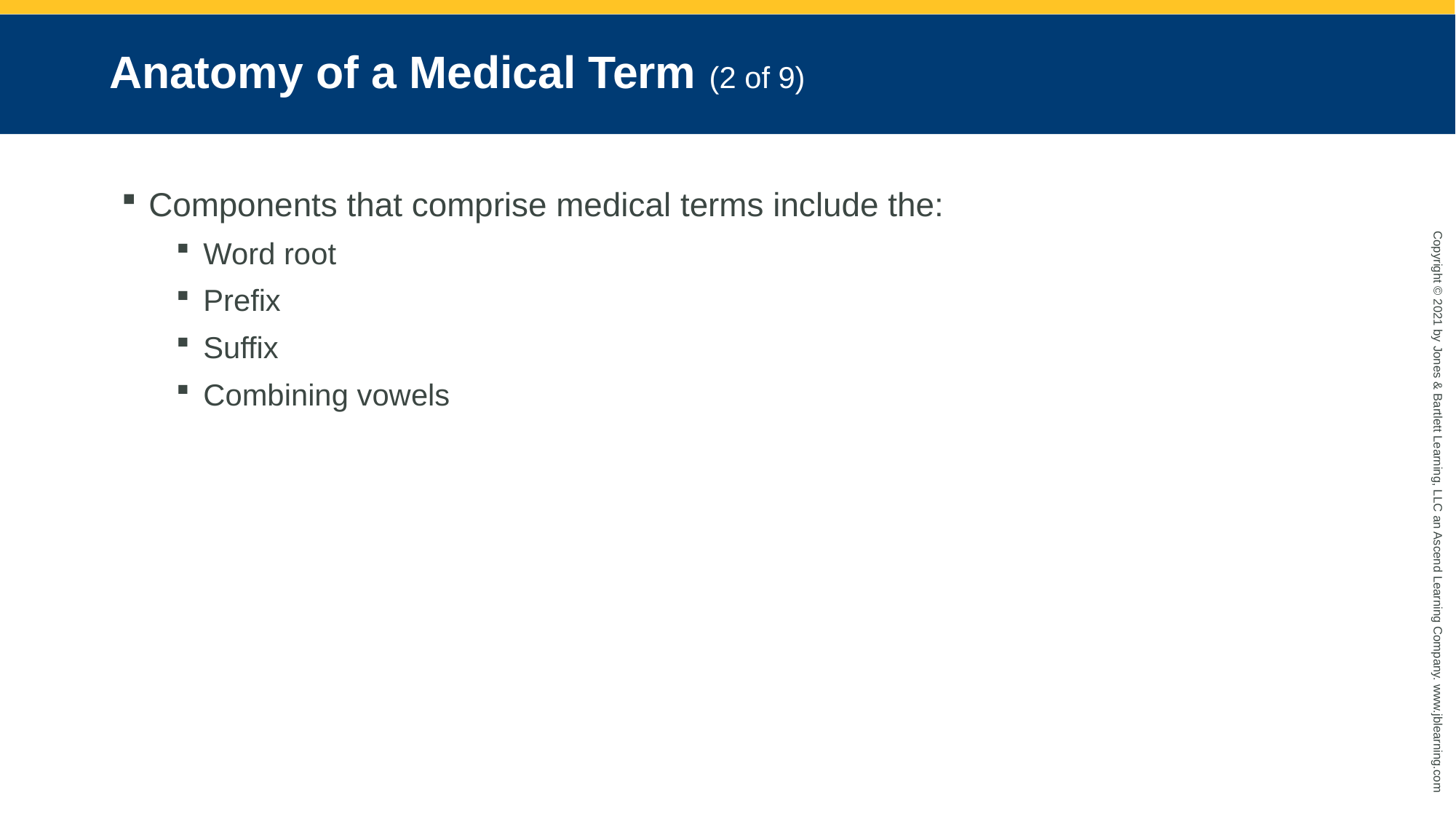

# Anatomy of a Medical Term (2 of 9)
Components that comprise medical terms include the:
Word root
Prefix
Suffix
Combining vowels